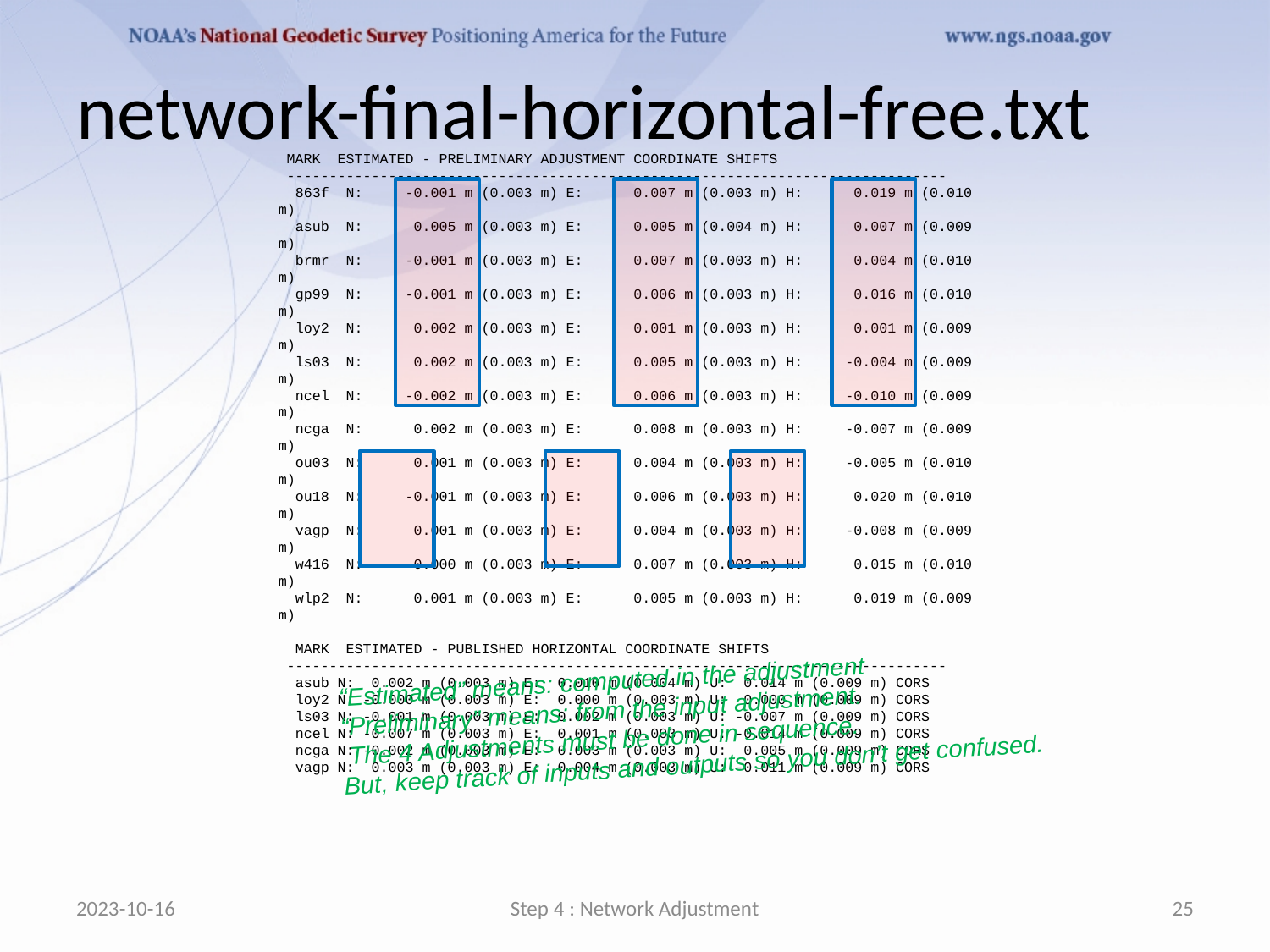

# network-final-horizontal-free.txt
 MARK  ESTIMATED - PRELIMINARY ADJUSTMENT COORDINATE SHIFTS
 ------------------------------------------------------------------------------
  863f  N:     -0.001 m (0.003 m) E:      0.007 m (0.003 m) H:      0.019 m (0.010 m)
  asub  N:      0.005 m (0.003 m) E:      0.005 m (0.004 m) H:      0.007 m (0.009 m)
  brmr  N:     -0.001 m (0.003 m) E:      0.007 m (0.003 m) H:      0.004 m (0.010 m)
  gp99  N:     -0.001 m (0.003 m) E:      0.006 m (0.003 m) H:      0.016 m (0.010 m)
  loy2  N:      0.002 m (0.003 m) E:      0.001 m (0.003 m) H:      0.001 m (0.009 m)
  ls03  N:      0.002 m (0.003 m) E:      0.005 m (0.003 m) H:     -0.004 m (0.009 m)
  ncel  N:     -0.002 m (0.003 m) E:      0.006 m (0.003 m) H:     -0.010 m (0.009 m)
  ncga  N:      0.002 m (0.003 m) E:      0.008 m (0.003 m) H:     -0.007 m (0.009 m)
  ou03  N:      0.001 m (0.003 m) E:      0.004 m (0.003 m) H:     -0.005 m (0.010 m)
  ou18  N:     -0.001 m (0.003 m) E:      0.006 m (0.003 m) H:      0.020 m (0.010 m)
  vagp  N:      0.001 m (0.003 m) E:      0.004 m (0.003 m) H:     -0.008 m (0.009 m)
  w416  N:      0.000 m (0.003 m) E:      0.007 m (0.003 m) H:      0.015 m (0.010 m)
  wlp2  N:      0.001 m (0.003 m) E:      0.005 m (0.003 m) H:      0.019 m (0.009 m)

  MARK  ESTIMATED - PUBLISHED HORIZONTAL COORDINATE SHIFTS
 ------------------------------------------------------------------------------
  asub N:  0.002 m (0.003 m) E:  0.010 m (0.004 m) U:  0.014 m (0.009 m) CORS
  loy2 N: -0.000 m (0.003 m) E:  0.000 m (0.003 m) U:  0.000 m (0.009 m) CORS
  ls03 N: -0.001 m (0.003 m) E:  0.002 m (0.003 m) U: -0.007 m (0.009 m) CORS
  ncel N: -0.007 m (0.003 m) E:  0.001 m (0.003 m) U: -0.014 m (0.009 m) CORS
  ncga N: -0.002 m (0.003 m) E:  0.003 m (0.003 m) U:  0.005 m (0.009 m) CORS
  vagp N:  0.003 m (0.003 m) E:  0.004 m (0.003 m) U: -0.011 m (0.009 m) CORS

“Estimated” means: computed in the adjustment
“Preliminary” means: from the input adjustment.
 The 4 Adjustments must be done in sequence.
But, keep track of inputs and outputs so you don’t get confused.
2023-10-16
Step 4 : Network Adjustment
25